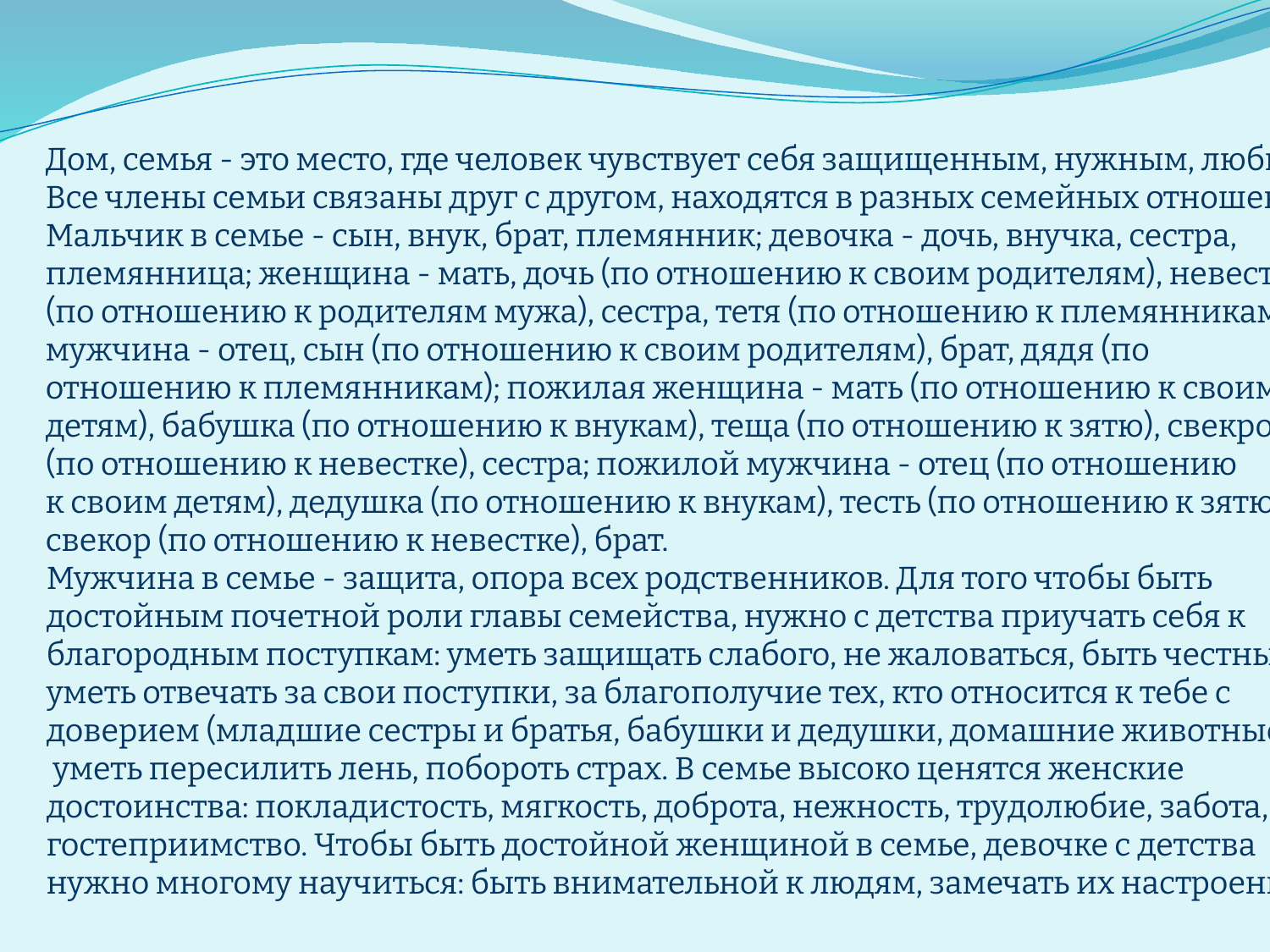

Дом, семья - это место, где человек чувствует себя защищенным, нужным, любимым.
Все члены семьи связаны друг с другом, находятся в разных семейных отношениях.
Мальчик в семье - сын, внук, брат, племянник; девочка - дочь, внучка, сестра,
племянница; женщина - мать, дочь (по отношению к своим родителям), невестка
(по отношению к родителям мужа), сестра, тетя (по отношению к племянникам);
мужчина - отец, сын (по отношению к своим родителям), брат, дядя (по
отношению к племянникам); пожилая женщина - мать (по отношению к своим
детям), бабушка (по отношению к внукам), теща (по отношению к зятю), свекровь
(по отношению к невестке), сестра; пожилой мужчина - отец (по отношению
к своим детям), дедушка (по отношению к внукам), тесть (по отношению к зятю),
свекор (по отношению к невестке), брат.
Мужчина в семье - защита, опора всех родственников. Для того чтобы быть
достойным почетной роли главы семейства, нужно с детства приучать себя к
благородным поступкам: уметь защищать слабого, не жаловаться, быть честным,
уметь отвечать за свои поступки, за благополучие тех, кто относится к тебе с
доверием (младшие сестры и братья, бабушки и дедушки, домашние животные),
 уметь пересилить лень, побороть страх. В семье высоко ценятся женские
достоинства: покладистость, мягкость, доброта, нежность, трудолюбие, забота,
гостеприимство. Чтобы быть достойной женщиной в семье, девочке с детства
нужно много­му научиться: быть внимательной к людям, замечать их настроение.